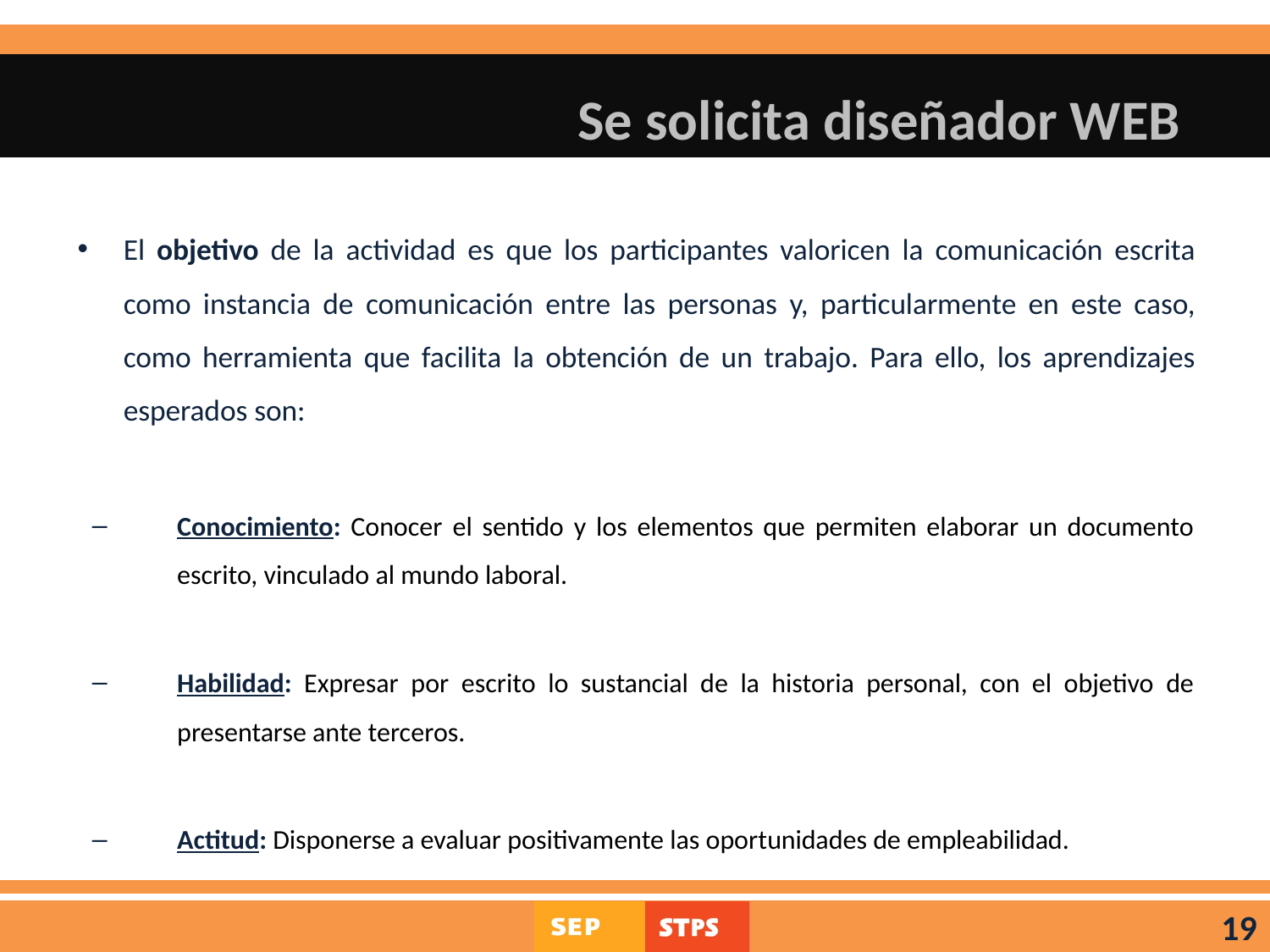

# Se solicita diseñador WEB
El objetivo de la actividad es que los participantes valoricen la comunicación escrita como instancia de comunicación entre las personas y, particularmente en este caso, como herramienta que facilita la obtención de un trabajo. Para ello, los aprendizajes esperados son:

Conocimiento: Conocer el sentido y los elementos que permiten elaborar un documento escrito, vinculado al mundo laboral.

Habilidad: Expresar por escrito lo sustancial de la historia personal, con el objetivo de presentarse ante terceros.

Actitud: Disponerse a evaluar positivamente las oportunidades de empleabilidad.
19